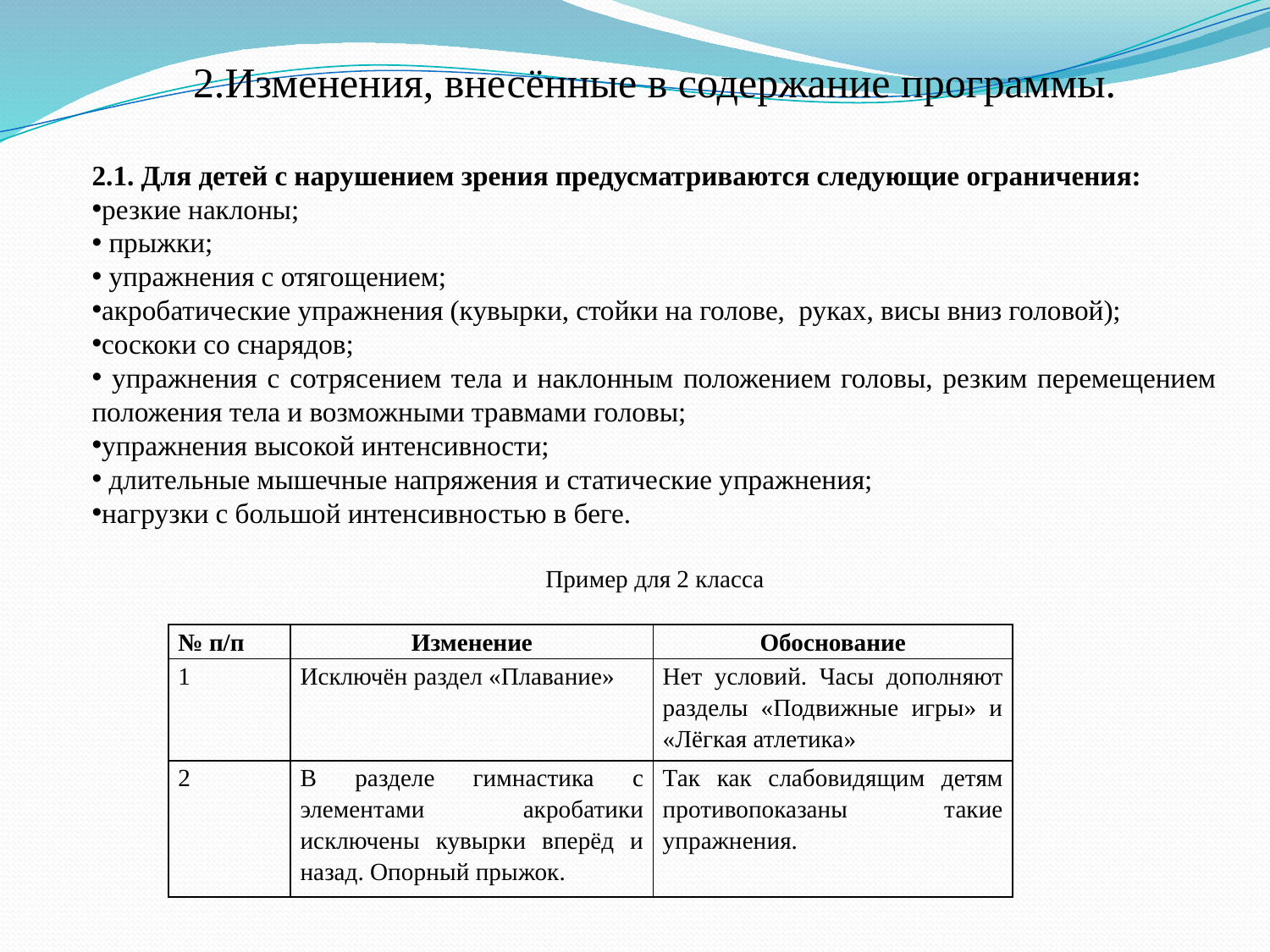

2.Изменения, внесённые в содержание программы.

2.1. Для детей с нарушением зрения предусматриваются следующие ограничения:
резкие наклоны;
 прыжки;
 упражнения с отягощением;
акробатические упражнения (кувырки, стойки на голове,  руках, висы вниз головой);
соскоки со снарядов;
 упражнения с сотрясением тела и наклонным положением головы, резким перемещением положения тела и возможными травмами головы;
упражнения высокой интенсивности;
 длительные мышечные напряжения и статические упражнения;
нагрузки с большой интенсивностью в беге.

Пример для 2 класса

| № п/п | Изменение | Обоснование |
| --- | --- | --- |
| 1 | Исключён раздел «Плавание» | Нет условий. Часы дополняют разделы «Подвижные игры» и «Лёгкая атлетика» |
| 2 | В разделе гимнастика с элементами акробатики исключены кувырки вперёд и назад. Опорный прыжок. | Так как слабовидящим детям противопоказаны такие упражнения. |